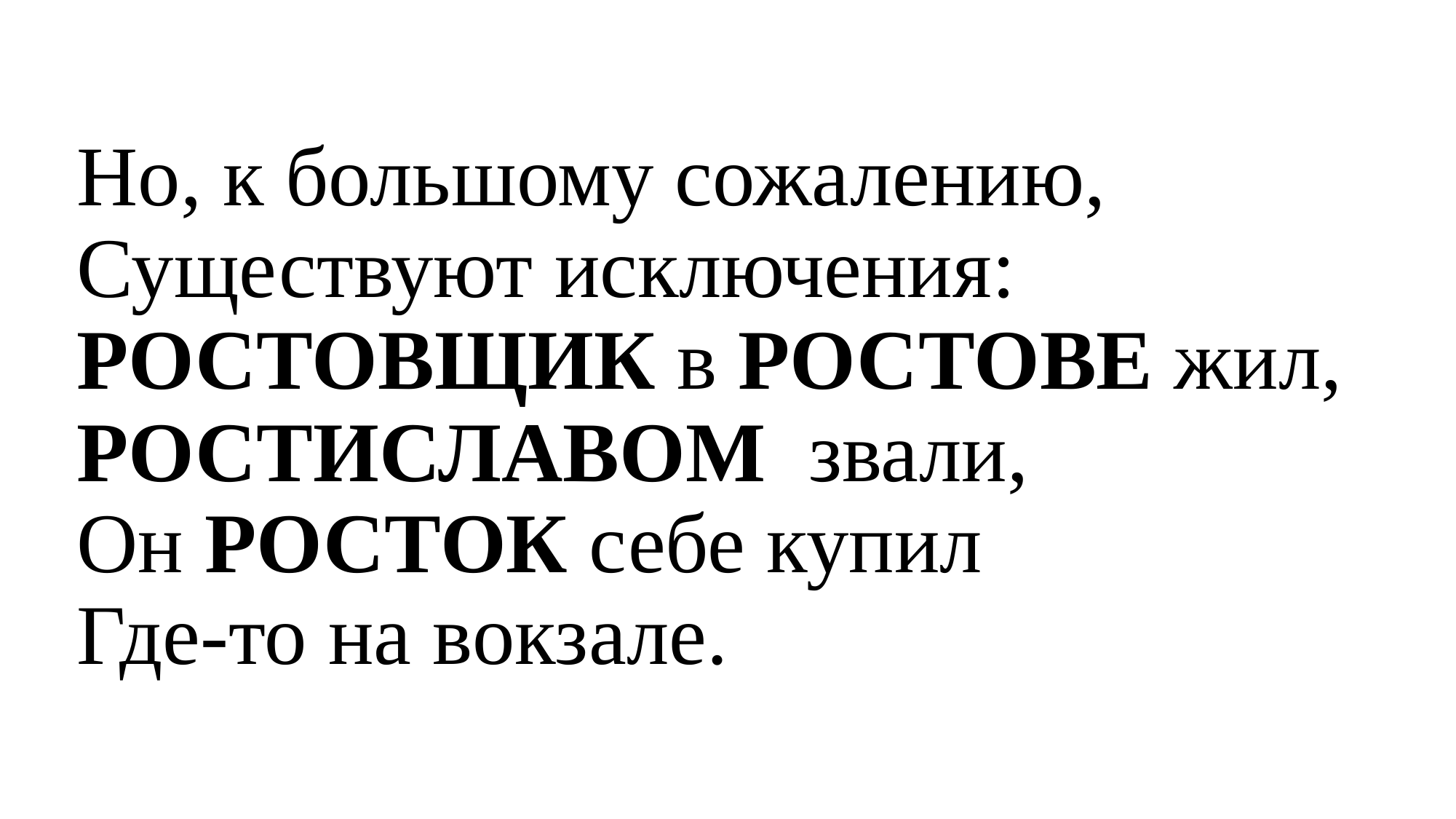

# Но, к большому сожалению, Существуют исключения: РОСТОВЩИК в РОСТОВЕ жил, РОСТИСЛАВОМ  звали, Он РОСТОК себе купил Где-то на вокзале.